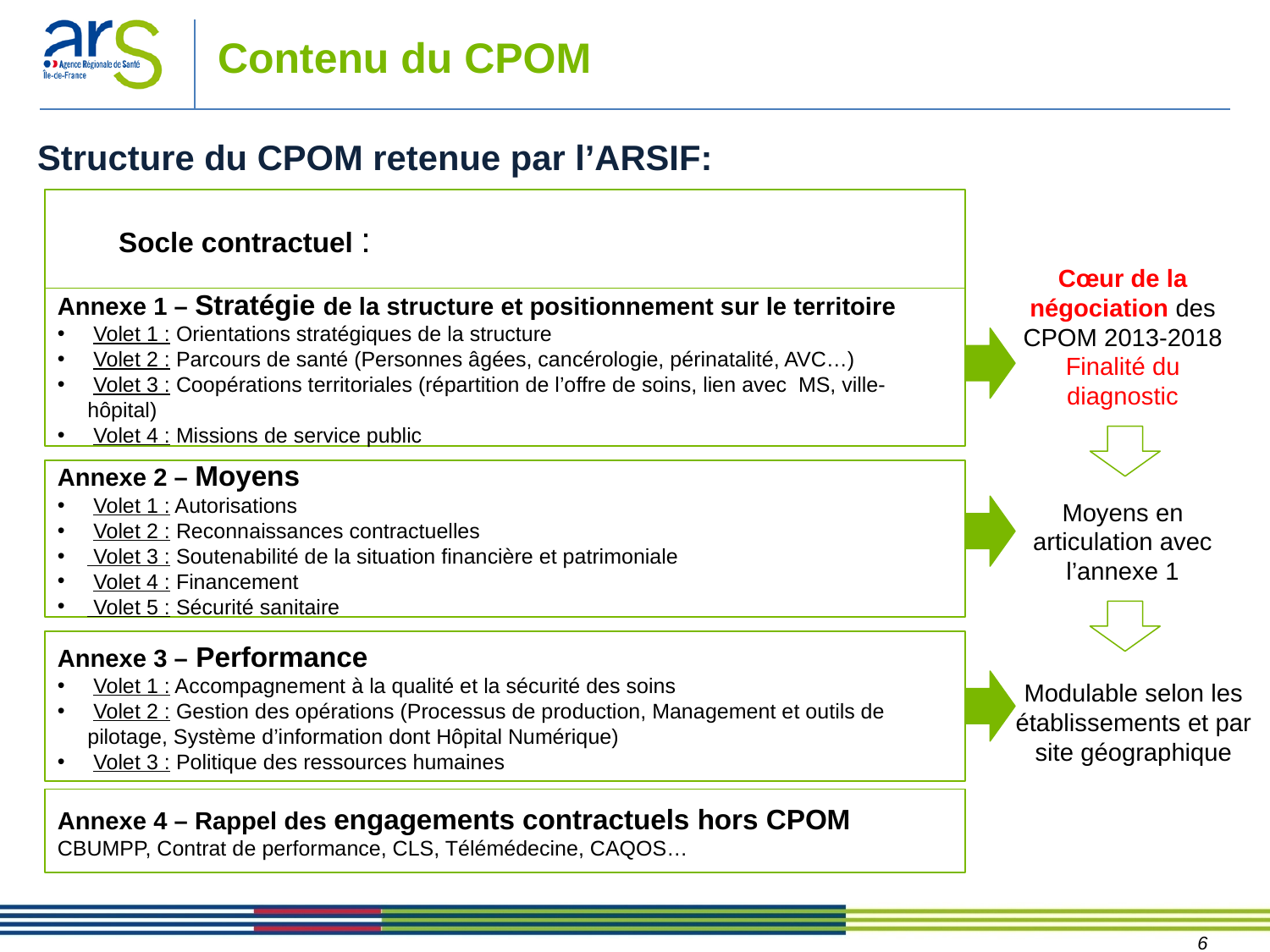

# Contenu du CPOM
Structure du CPOM retenue par l’ARSIF:
Socle contractuel :
Cœur de la négociation des CPOM 2013-2018 Finalité du diagnostic
Annexe 1 – Stratégie de la structure et positionnement sur le territoire
 Volet 1 : Orientations stratégiques de la structure
 Volet 2 : Parcours de santé (Personnes âgées, cancérologie, périnatalité, AVC…)
 Volet 3 : Coopérations territoriales (répartition de l’offre de soins, lien avec  MS, ville-hôpital)
 Volet 4 : Missions de service public

Annexe 2 – Moyens
 Volet 1 : Autorisations
 Volet 2 : Reconnaissances contractuelles
 Volet 3 : Soutenabilité de la situation financière et patrimoniale
 Volet 4 : Financement
 Volet 5 : Sécurité sanitaire
Moyens en articulation avec l’annexe 1

Annexe 3 – Performance
 Volet 1 : Accompagnement à la qualité et la sécurité des soins
 Volet 2 : Gestion des opérations (Processus de production, Management et outils de pilotage, Système d’information dont Hôpital Numérique)
 Volet 3 : Politique des ressources humaines
Modulable selon les établissements et par site géographique

Annexe 4 – Rappel des engagements contractuels hors CPOM
CBUMPP, Contrat de performance, CLS, Télémédecine, CAQOS…